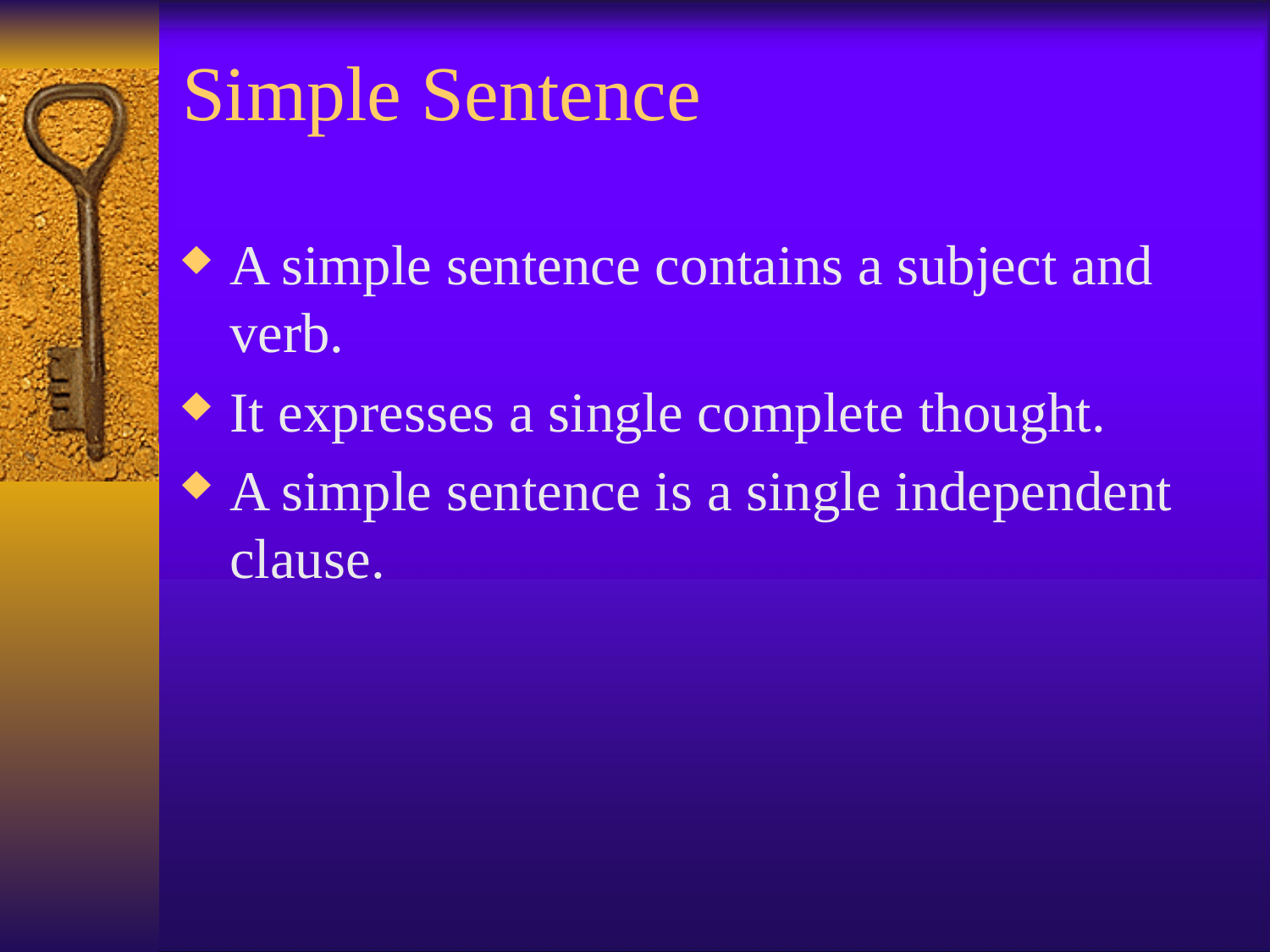

# Simple Sentence
A simple sentence contains a subject and verb.
It expresses a single complete thought.
A simple sentence is a single independent clause.